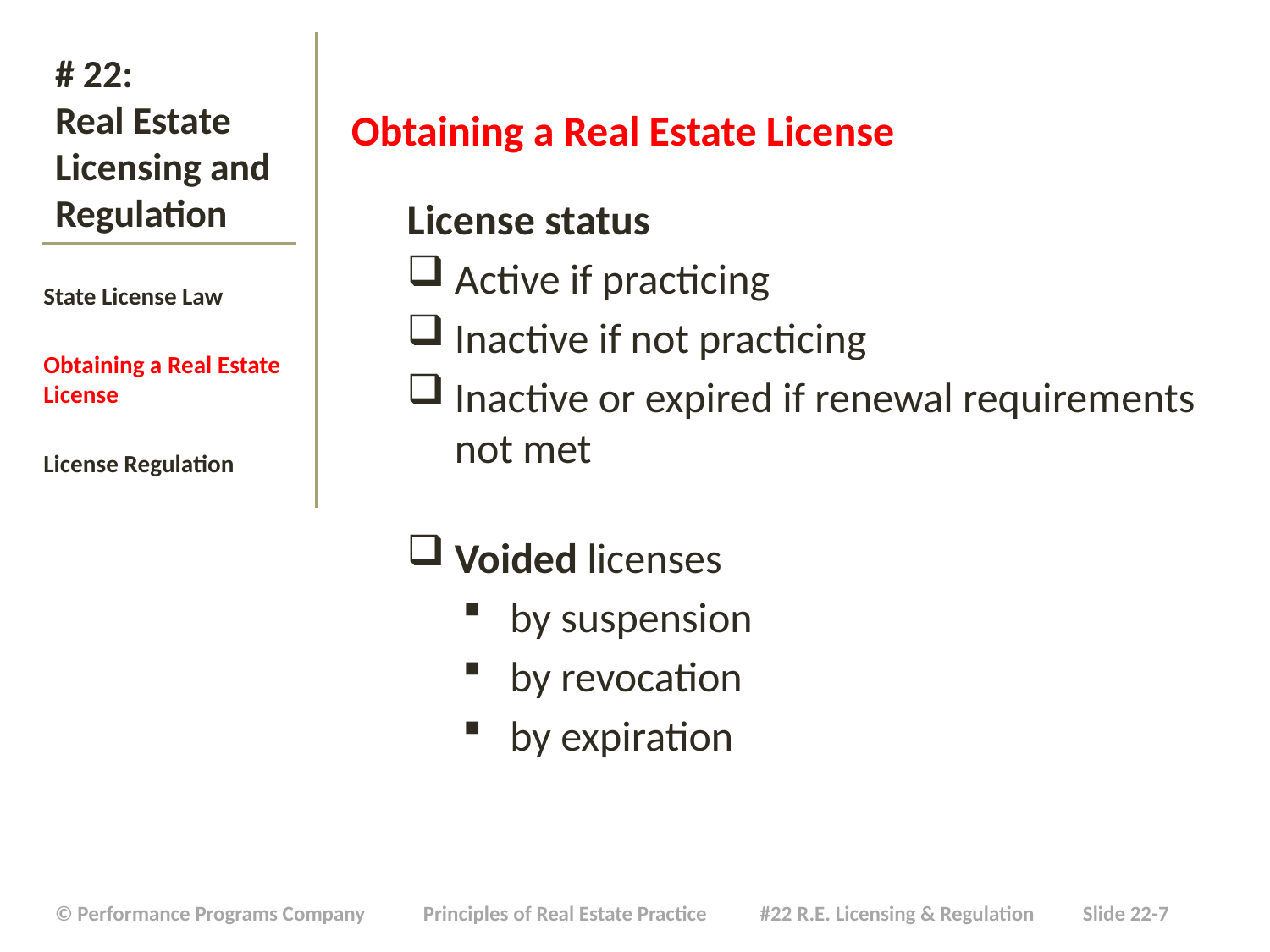

Obtaining a Real Estate License

License status
Active if practicing
Inactive if not practicing
Inactive or expired if renewal requirements not met
Voided licenses
by suspension
by revocation
by expiration

# # 22: Real Estate Licensing and Regulation

State License Law

Obtaining a Real Estate License

License Regulation

| © Performance Programs Company Principles of Real Estate Practice #22 R.E. Licensing & Regulation Slide 22-7 |
| --- |